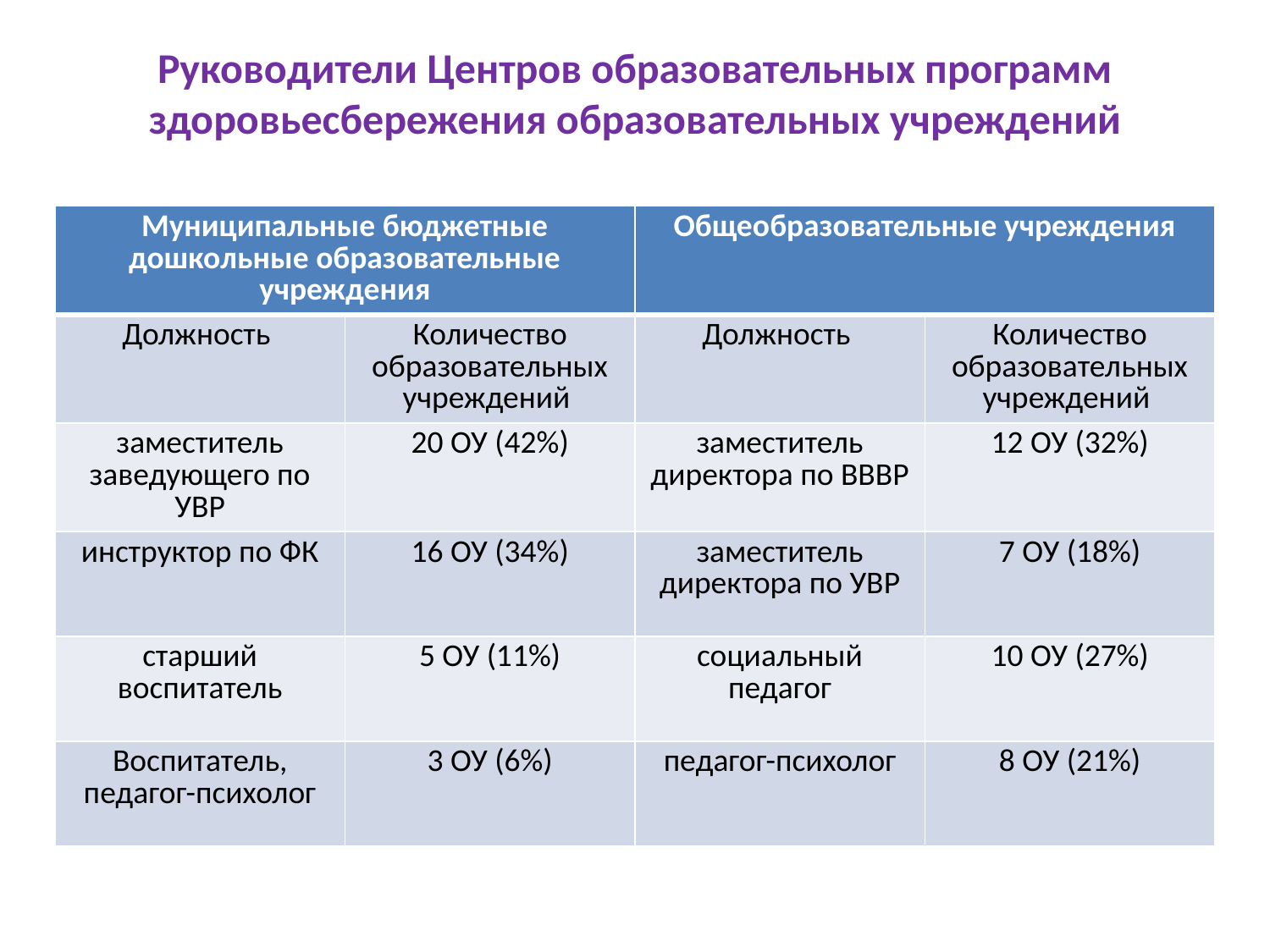

# Руководители Центров образовательных программ здоровьесбережения образовательных учреждений

| Муниципальные бюджетные дошкольные образовательные учреждения |  | Общеобразовательные учреждения |  |
| --- | --- | --- | --- |
| Должность | Количество образовательных учреждений | Должность | Количество образовательных учреждений |
| заместитель заведующего по УВР | 20 ОУ (42%) | заместитель директора по ВВВР | 12 ОУ (32%) |
| инструктор по ФК | 16 ОУ (34%) | заместитель директора по УВР | 7 ОУ (18%) |
| старший воспитатель | 5 ОУ (11%) | социальный педагог | 10 ОУ (27%) |
| Воспитатель, педагог-психолог | 3 ОУ (6%) | педагог-психолог | 8 ОУ (21%) |